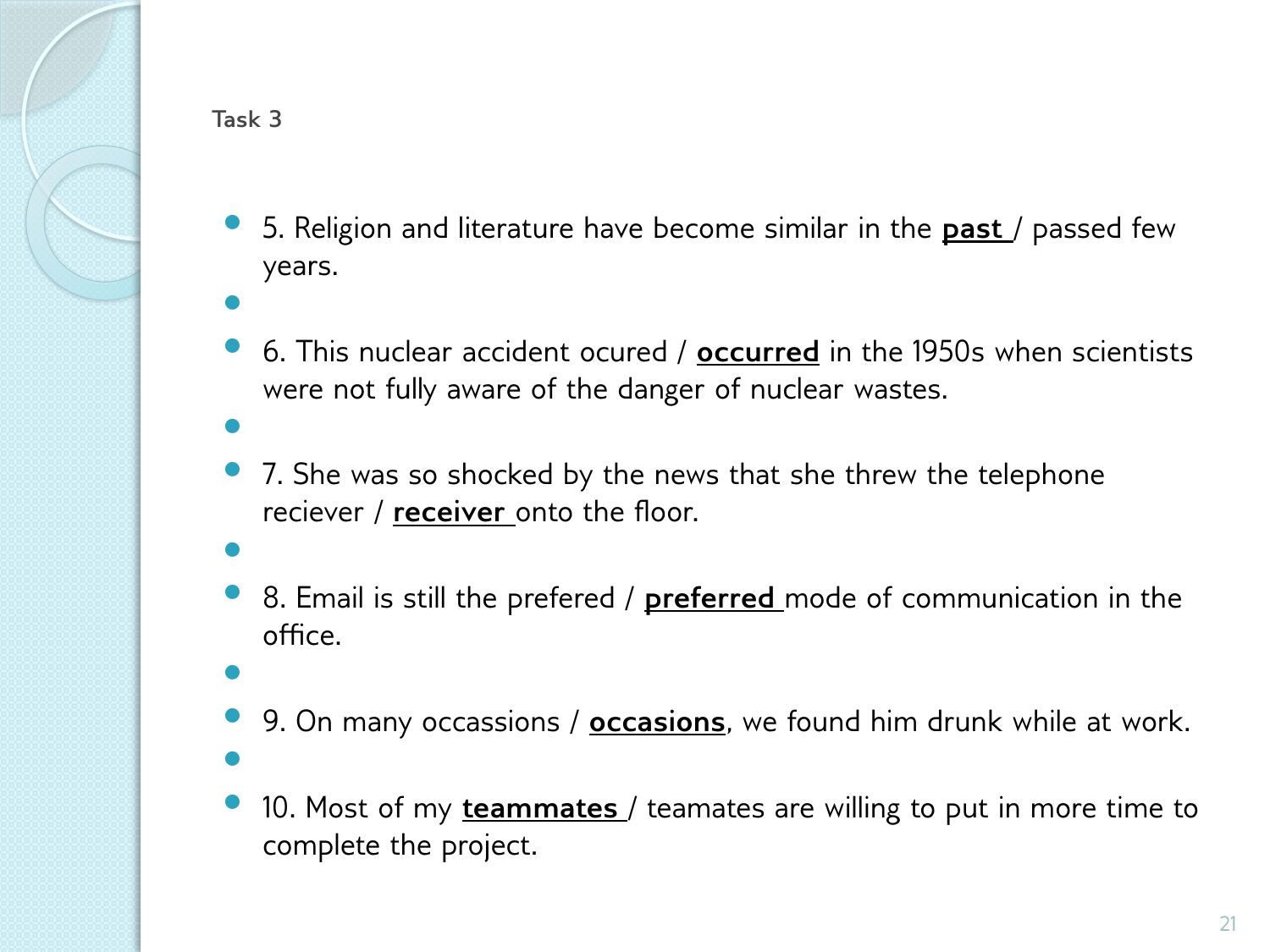

# Task 3
5. Religion and literature have become similar in the past / passed few years.

6. This nuclear accident ocured / occurred in the 1950s when scientists were not fully aware of the danger of nuclear wastes.

7. She was so shocked by the news that she threw the telephone reciever / receiver onto the floor.

8. Email is still the prefered / preferred mode of communication in the office.

9. On many occassions / occasions, we found him drunk while at work.

10. Most of my teammates / teamates are willing to put in more time to complete the project.

21